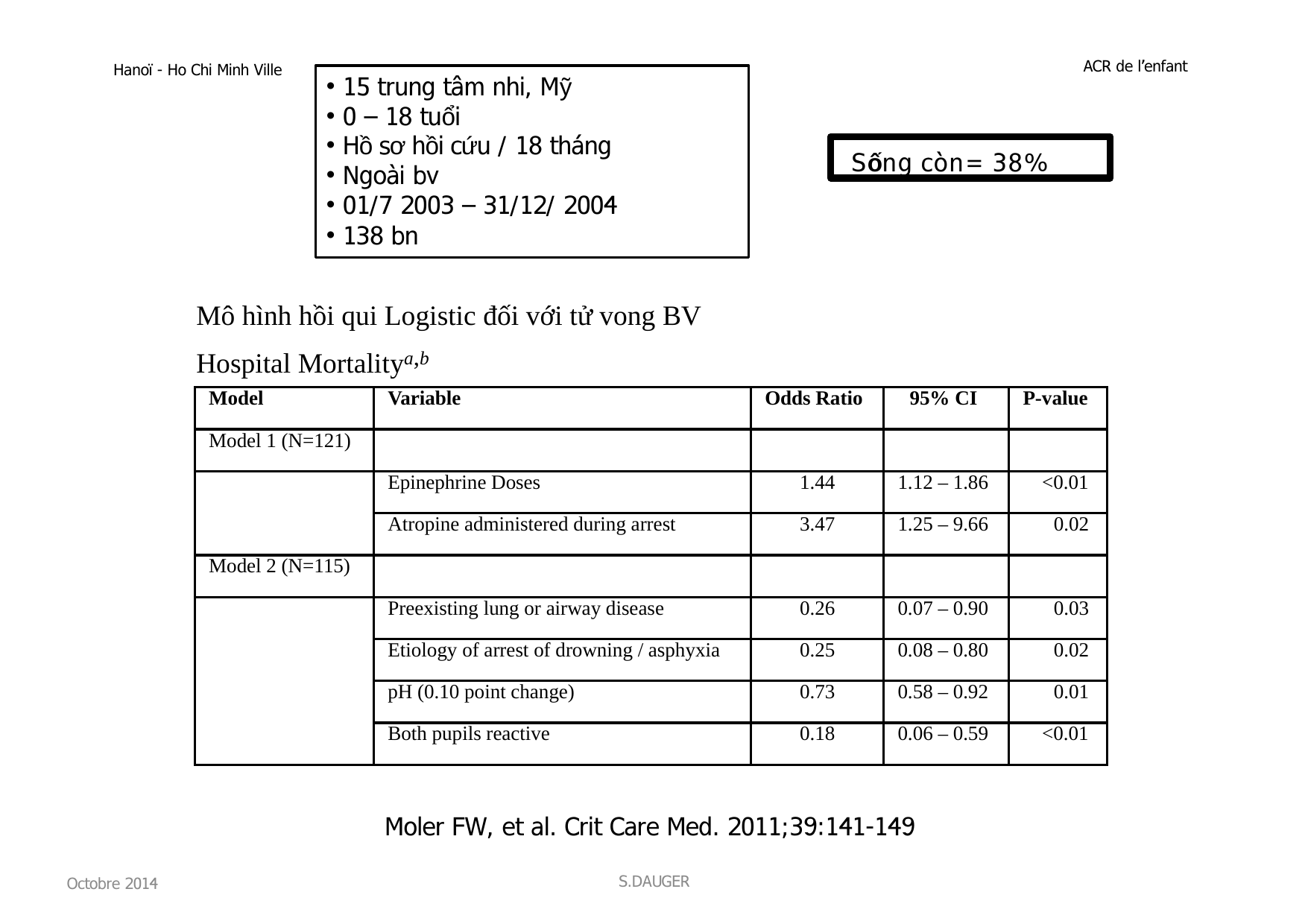

ACR de l’enfant
Hanoï - Ho Chi Minh Ville

15 trung tâm nhi, Mỹ
0 – 18 tuổi
Hồ sơ hồi cứu / 18 tháng
Ngoài bv
01/7 2003 – 31/12/ 2004
138 bn

Sống còn= 38%
Mô hình hồi qui Logistic đối với tử vong BV Hospital Mortalitya,b
| Model | Variable | Odds Ratio | 95% CI | P-value |
| --- | --- | --- | --- | --- |
| Model 1 (N=121) |  |  |  |  |
|  | Epinephrine Doses | 1.44 | 1.12 – 1.86 | <0.01 |
|  | Atropine administered during arrest | 3.47 | 1.25 – 9.66 | 0.02 |
| Model 2 (N=115) |  |  |  |  |
|  | Preexisting lung or airway disease | 0.26 | 0.07 – 0.90 | 0.03 |
|  | Etiology of arrest of drowning / asphyxia | 0.25 | 0.08 – 0.80 | 0.02 |
|  | pH (0.10 point change) | 0.73 | 0.58 – 0.92 | 0.01 |
|  | Both pupils reactive | 0.18 | 0.06 – 0.59 | <0.01 |
Moler FW, et al. Crit Care Med. 2011;39:141-149
Octobre 2014
S.DAUGER